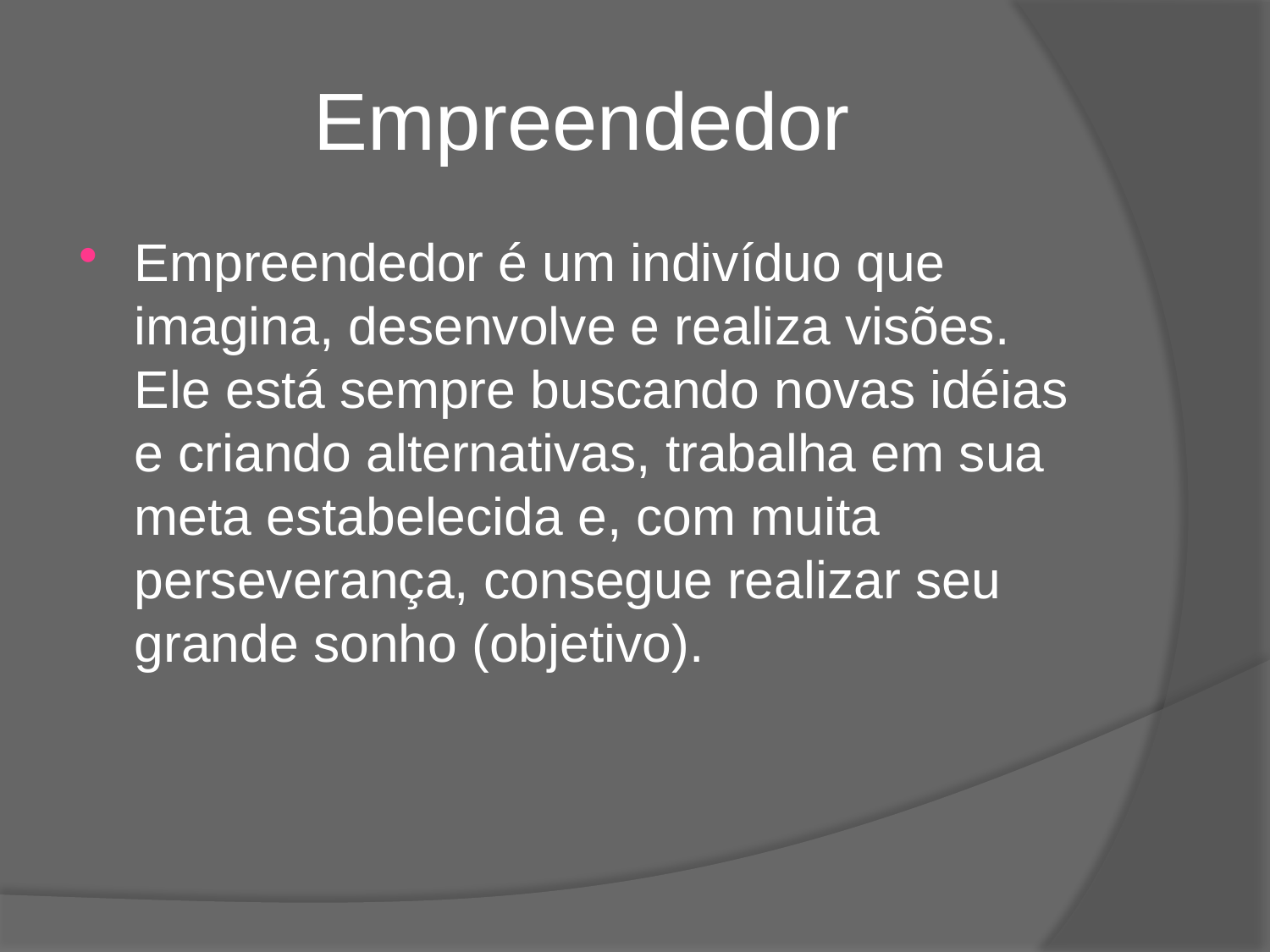

# Empreendedor
Empreendedor é um indivíduo que imagina, desenvolve e realiza visões. Ele está sempre buscando novas idéias e criando alternativas, trabalha em sua meta estabelecida e, com muita perseverança, consegue realizar seu grande sonho (objetivo).